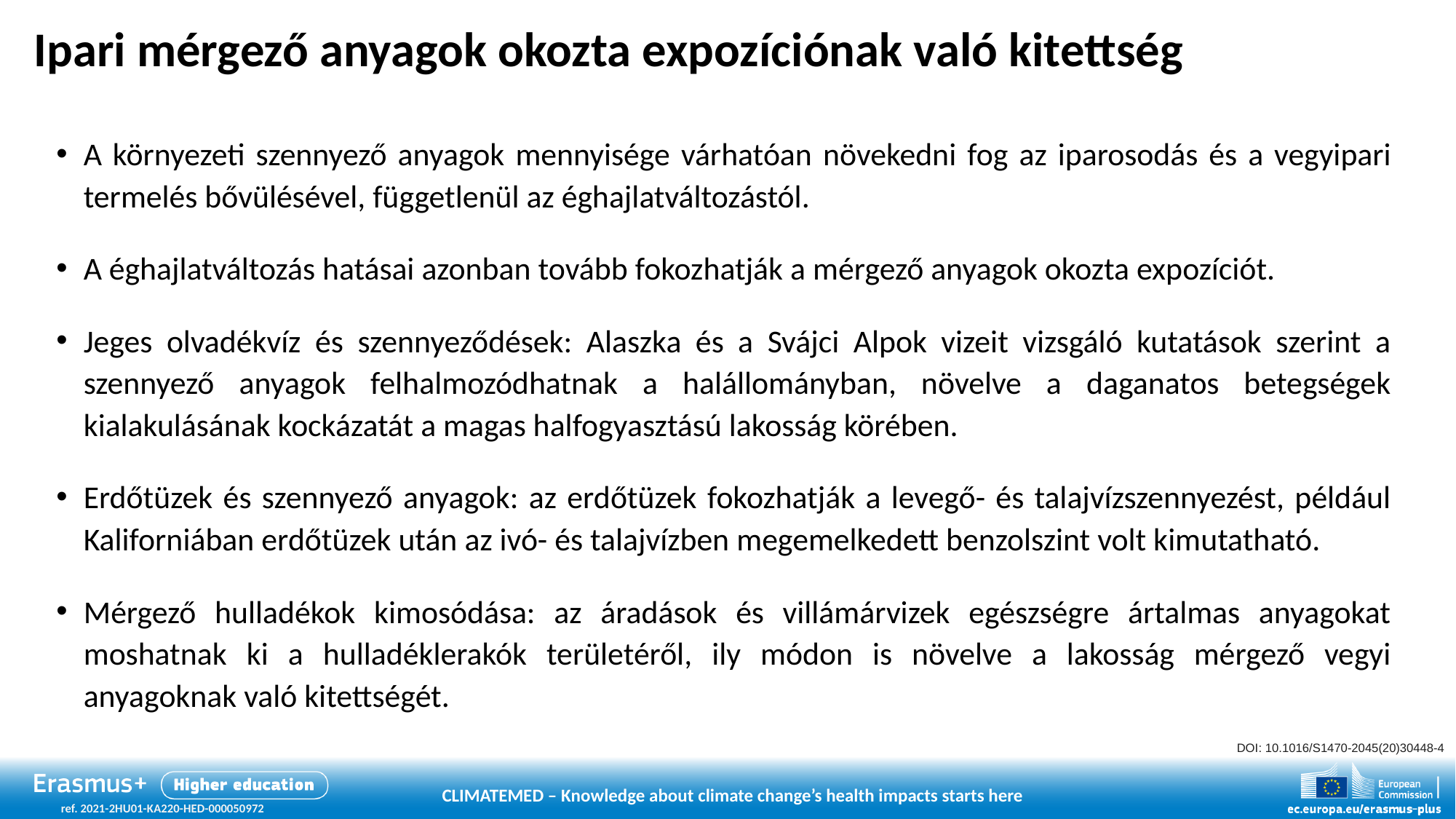

# Ipari mérgező anyagok okozta expozíciónak való kitettség
A környezeti szennyező anyagok mennyisége várhatóan növekedni fog az iparosodás és a vegyipari termelés bővülésével, függetlenül az éghajlatváltozástól.
A éghajlatváltozás hatásai azonban tovább fokozhatják a mérgező anyagok okozta expozíciót.
Jeges olvadékvíz és szennyeződések: Alaszka és a Svájci Alpok vizeit vizsgáló kutatások szerint a szennyező anyagok felhalmozódhatnak a halállományban, növelve a daganatos betegségek kialakulásának kockázatát a magas halfogyasztású lakosság körében.
Erdőtüzek és szennyező anyagok: az erdőtüzek fokozhatják a levegő- és talajvízszennyezést, például Kaliforniában erdőtüzek után az ivó- és talajvízben megemelkedett benzolszint volt kimutatható.
Mérgező hulladékok kimosódása: az áradások és villámárvizek egészségre ártalmas anyagokat moshatnak ki a hulladéklerakók területéről, ily módon is növelve a lakosság mérgező vegyi anyagoknak való kitettségét.
DOI: 10.1016/S1470-2045(20)30448-4